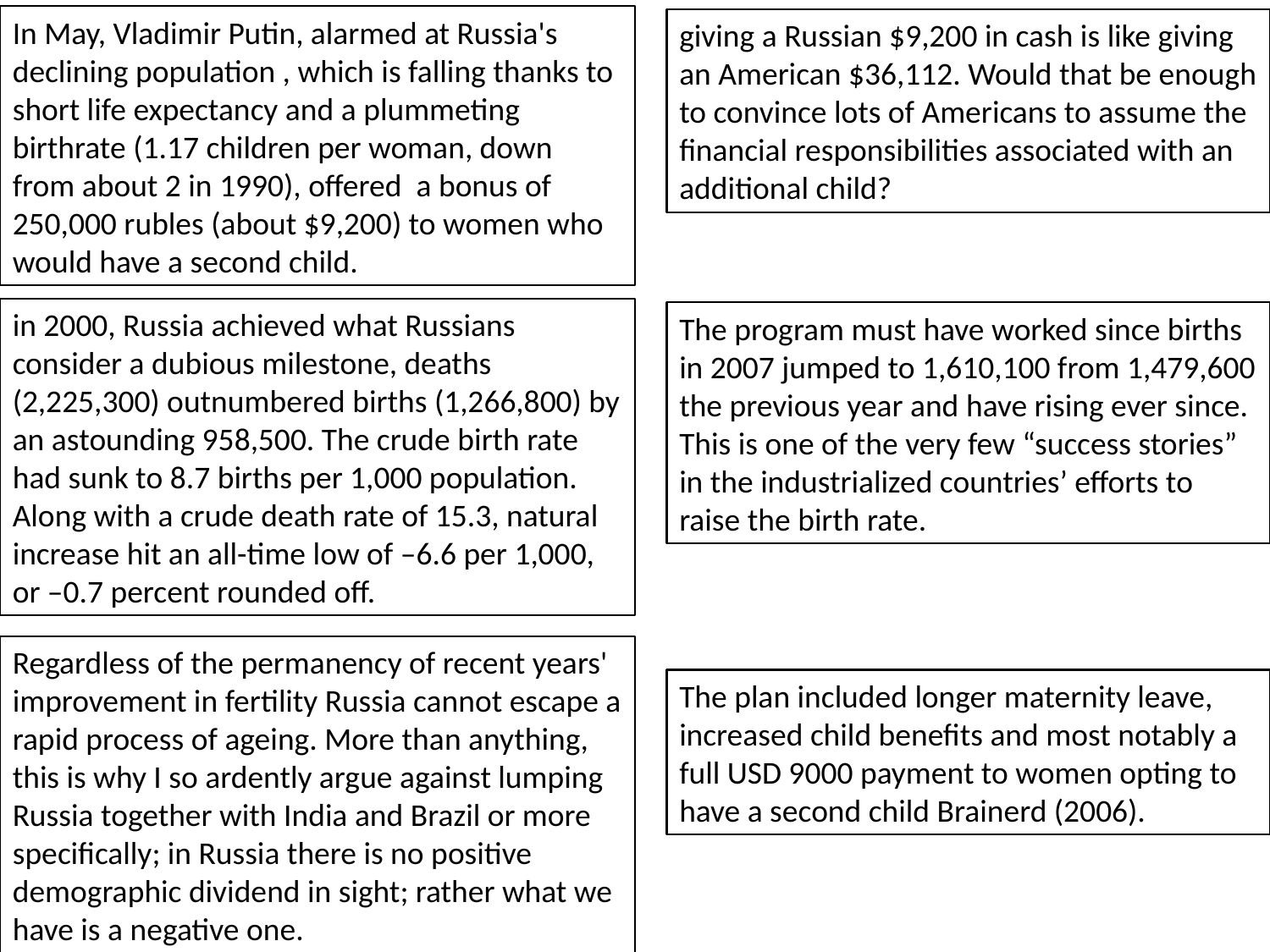

In May, Vladimir Putin, alarmed at Russia's declining population , which is falling thanks to short life expectancy and a plummeting birthrate (1.17 children per woman, down from about 2 in 1990), offered  a bonus of 250,000 rubles (about $9,200) to women who would have a second child.
giving a Russian $9,200 in cash is like giving an American $36,112. Would that be enough to convince lots of Americans to assume the financial responsibilities associated with an additional child?
in 2000, Russia achieved what Russians consider a dubious milestone, deaths (2,225,300) outnumbered births (1,266,800) by an astounding 958,500. The crude birth rate had sunk to 8.7 births per 1,000 population. Along with a crude death rate of 15.3, natural increase hit an all-time low of –6.6 per 1,000, or –0.7 percent rounded off.
The program must have worked since births in 2007 jumped to 1,610,100 from 1,479,600 the previous year and have rising ever since. This is one of the very few “success stories” in the industrialized countries’ efforts to raise the birth rate.
Regardless of the permanency of recent years' improvement in fertility Russia cannot escape a rapid process of ageing. More than anything, this is why I so ardently argue against lumping Russia together with India and Brazil or more specifically; in Russia there is no positive demographic dividend in sight; rather what we have is a negative one.
The plan included longer maternity leave, increased child benefits and most notably a full USD 9000 payment to women opting to have a second child Brainerd (2006).